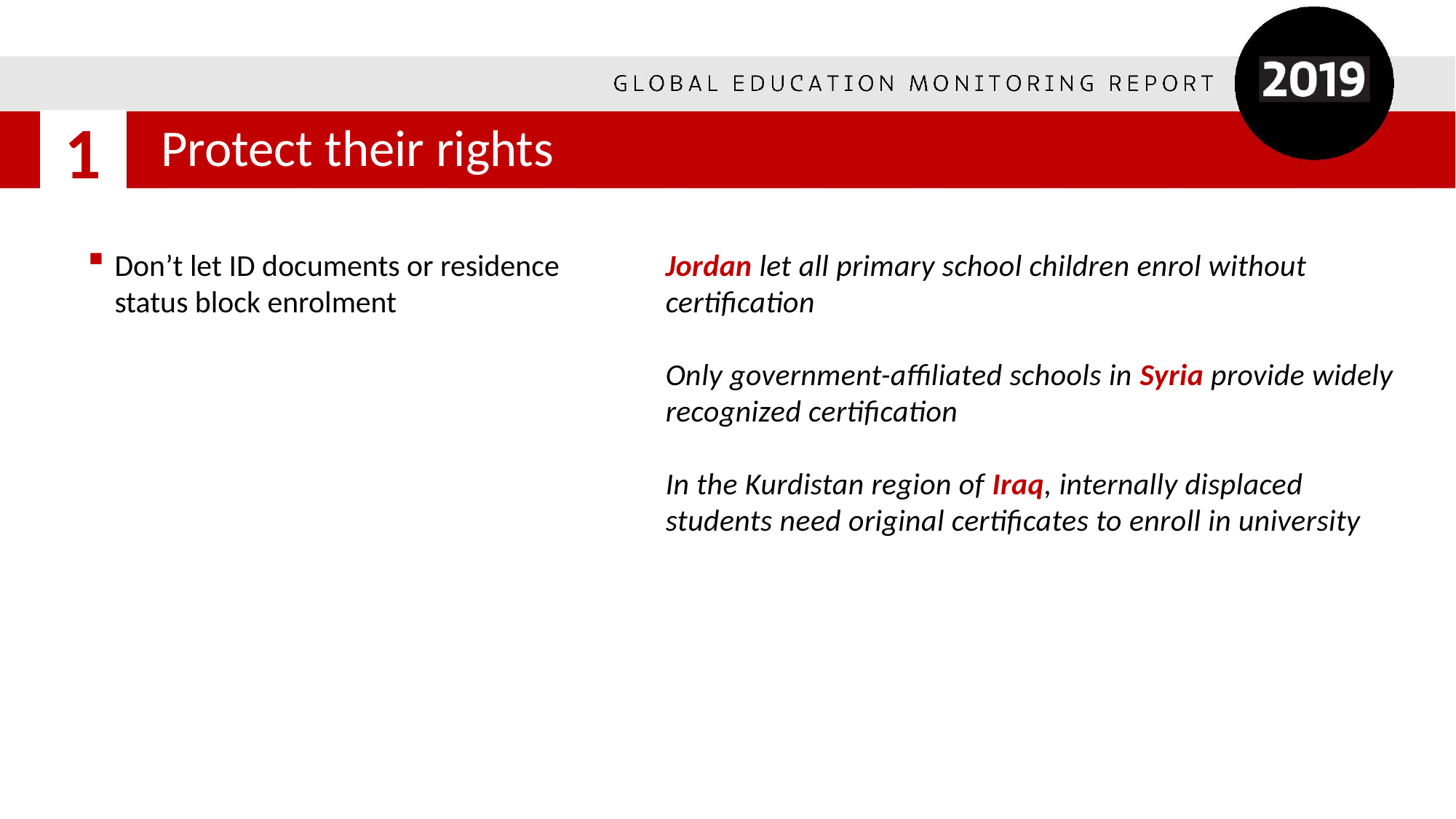

1
Protect their rights
Don’t let ID documents or residence status block enrolment

Jordan let all primary school children enrol without certification

Only government-affiliated schools in Syria provide widely recognized certification

In the Kurdistan region of Iraq, internally displaced students need original certificates to enroll in university